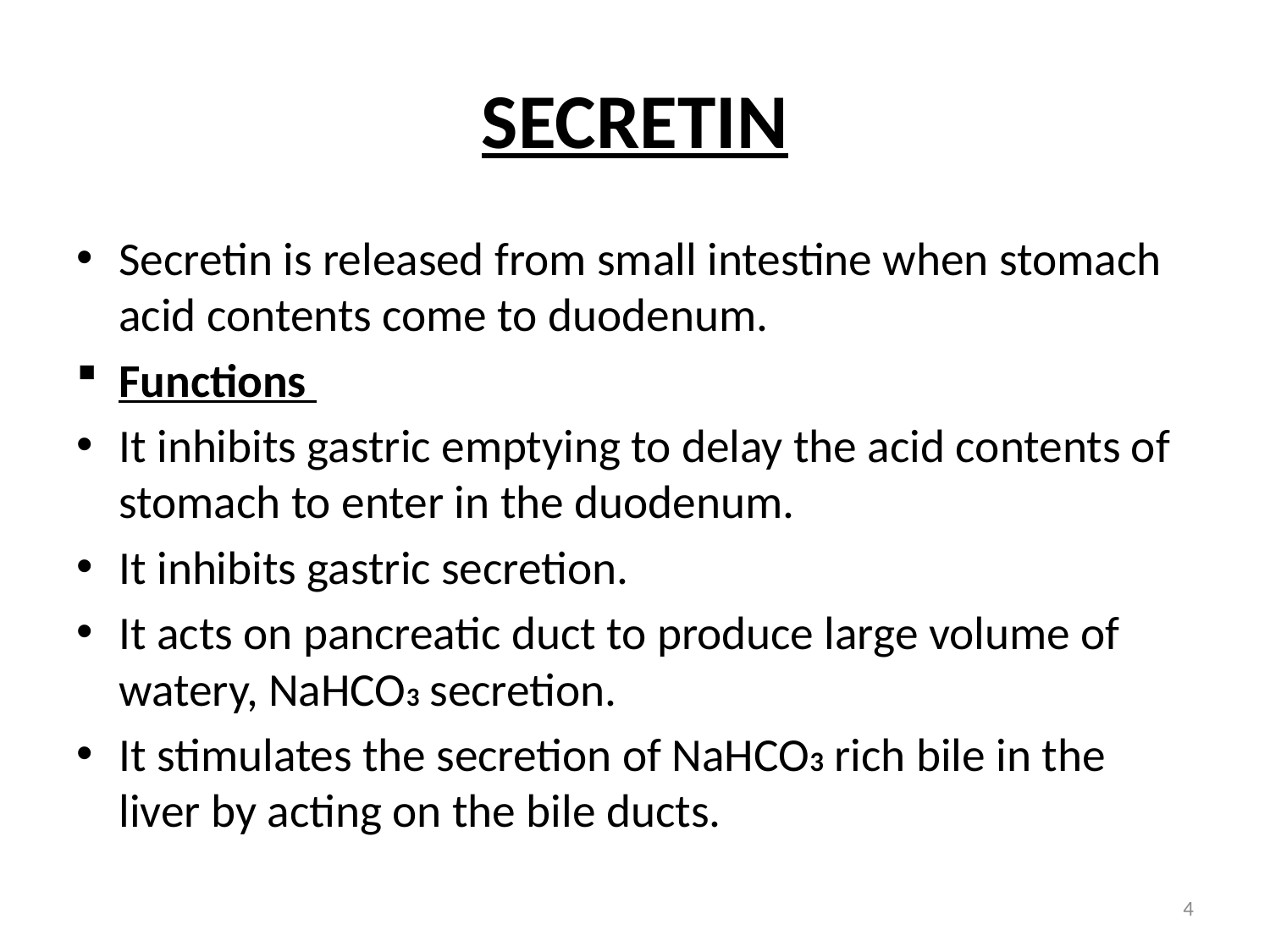

# SECRETIN
Secretin is released from small intestine when stomach acid contents come to duodenum.
Functions
It inhibits gastric emptying to delay the acid contents of stomach to enter in the duodenum.
It inhibits gastric secretion.
It acts on pancreatic duct to produce large volume of watery, NaHCO3 secretion.
It stimulates the secretion of NaHCO3 rich bile in the liver by acting on the bile ducts.
4